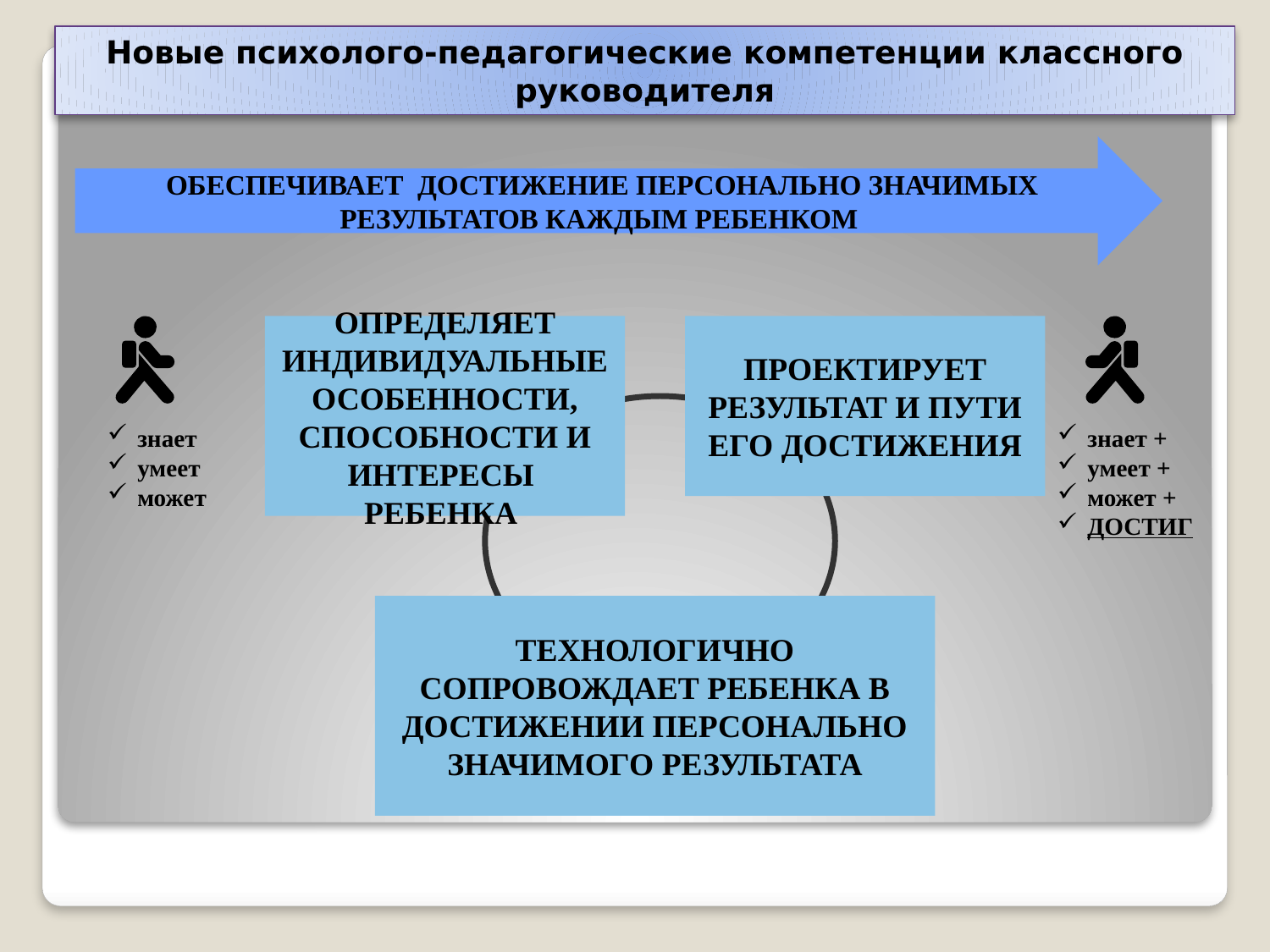

Новые психолого-педагогические компетенции классного руководителя
ОБЕСПЕЧИВАЕТ  ДОСТИЖЕНИЕ ПЕРСОНАЛЬНО ЗНАЧИМЫХ РЕЗУЛЬТАТОВ КАЖДЫМ РЕБЕНКОМ

определяет
индивидуальные особенности,
способности и интересы  ребенка

проектирует результат и пути его достижения

знает
умеет
может
знает +
умеет +
может +
ДОСТИГ
технологично сопровождает ребенка в достижении персонально значимого результата